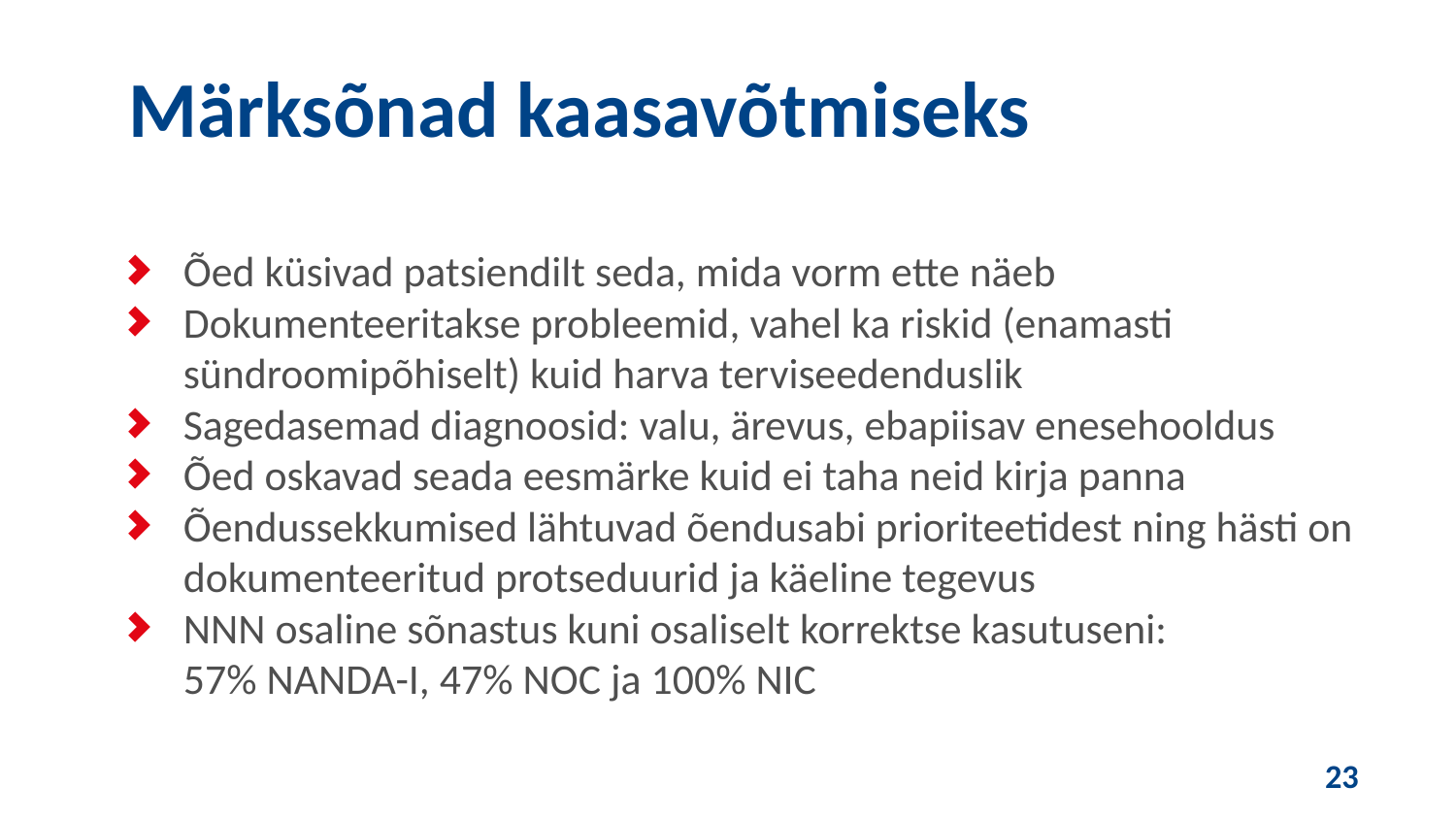

Märksõnad kaasavõtmiseks
Õed küsivad patsiendilt seda, mida vorm ette näeb
Dokumenteeritakse probleemid, vahel ka riskid (enamasti sündroomipõhiselt) kuid harva terviseedenduslik
Sagedasemad diagnoosid: valu, ärevus, ebapiisav enesehooldus
Õed oskavad seada eesmärke kuid ei taha neid kirja panna
Õendussekkumised lähtuvad õendusabi prioriteetidest ning hästi on dokumenteeritud protseduurid ja käeline tegevus
NNN osaline sõnastus kuni osaliselt korrektse kasutuseni:                    57% NANDA-I, 47% NOC ja 100% NIC